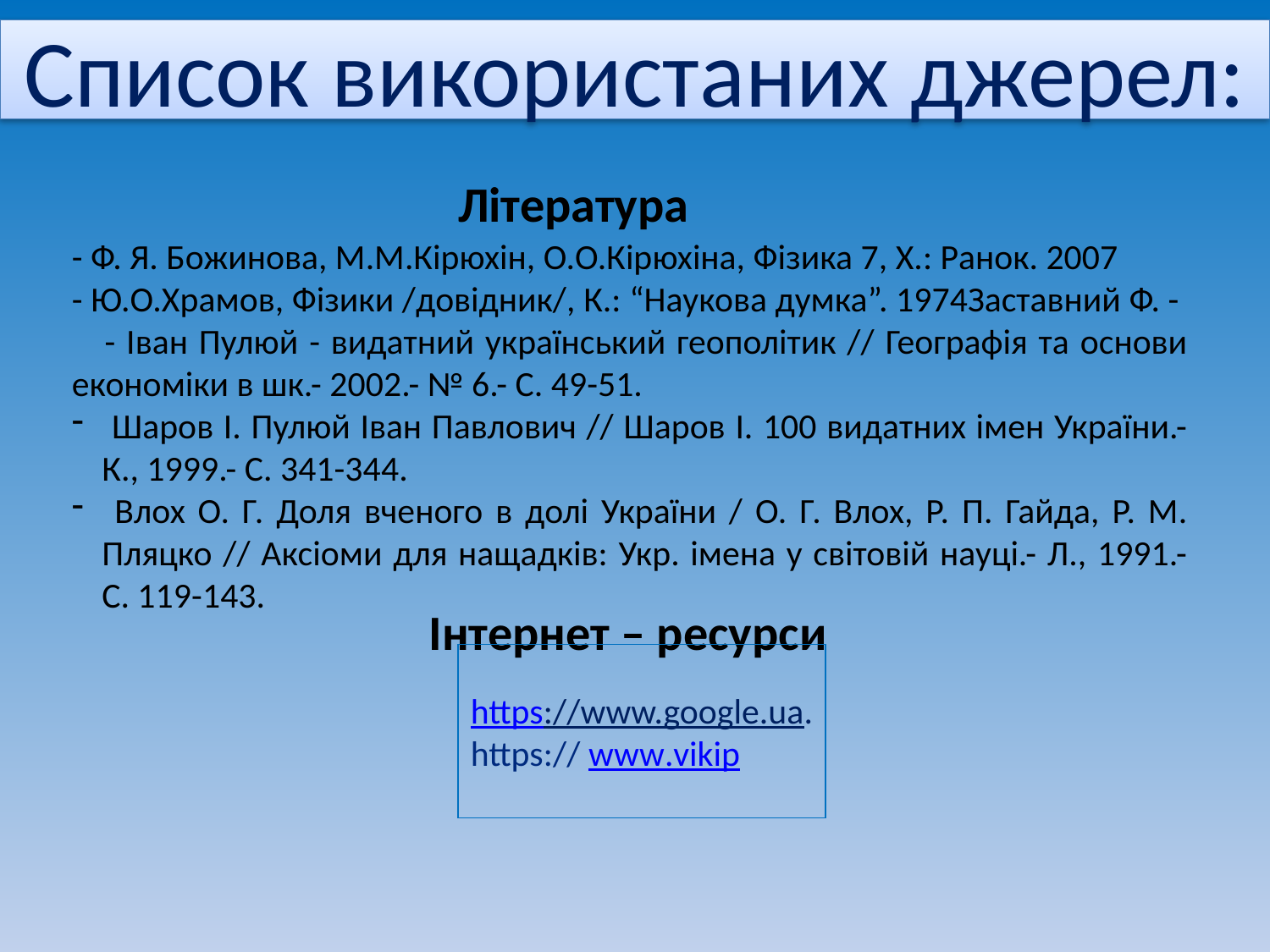

Список використаних джерел:
Література
- Ф. Я. Божинова, М.М.Кірюхін, О.О.Кірюхіна, Фізика 7, Х.: Ранок. 2007
- Ю.О.Храмов, Фізики /довідник/, К.: “Наукова думка”. 1974Заставний Ф. -     - Іван Пулюй - видатний український геополітик // Географія та основи економіки в шк.- 2002.- № 6.- С. 49-51.
 Шаров І. Пулюй Іван Павлович // Шаров І. 100 видатних імен України.- К., 1999.- С. 341-344.
 Влох О. Г. Доля вченого в долі України / О. Г. Влох, Р. П. Гайда, Р. М. Пляцко // Аксіоми для нащадків: Укр. імена у світовій науці.- Л., 1991.- С. 119-143.

Інтернет – ресурси

https://www.google.ua.
https:// www.vikip